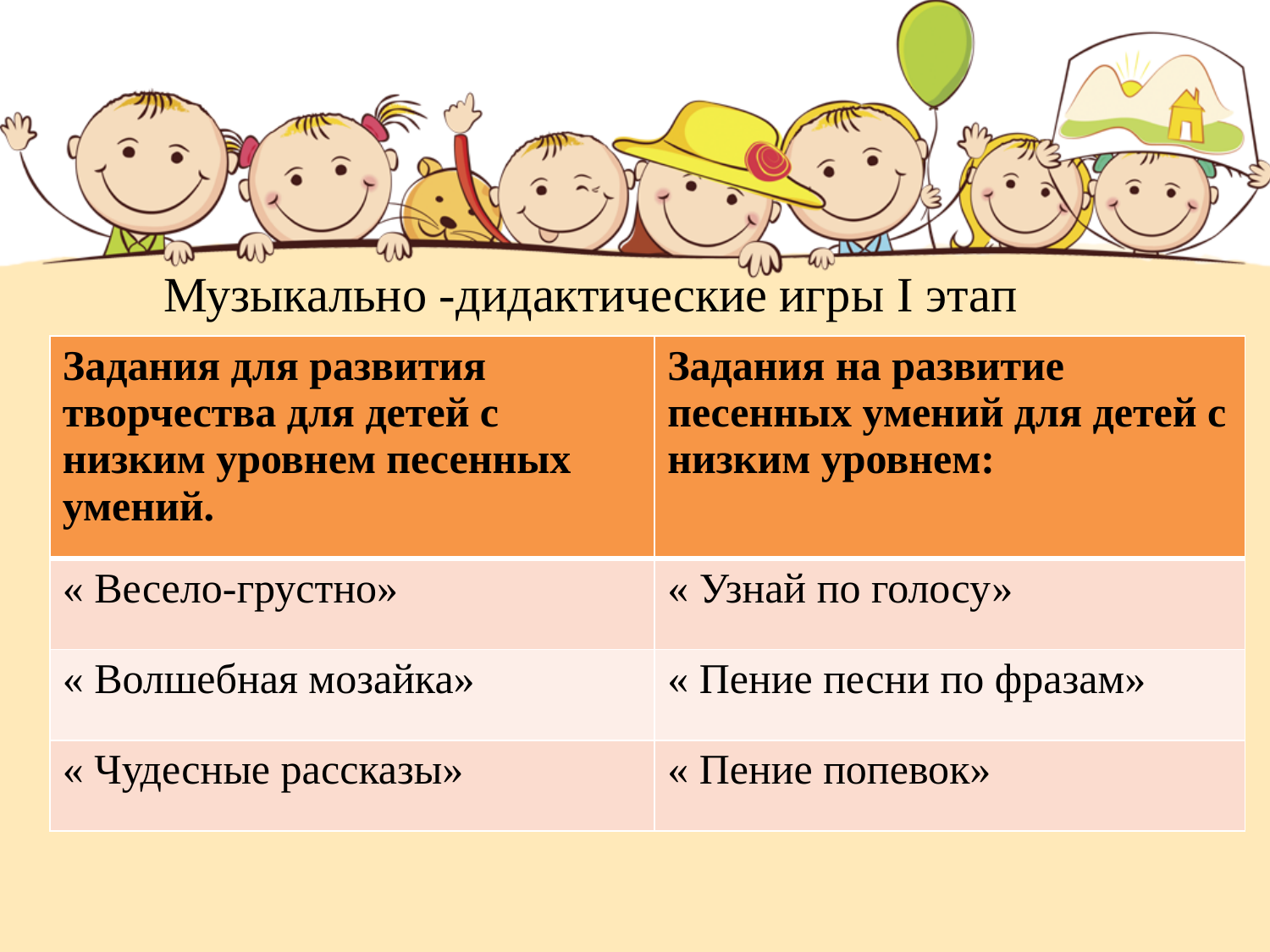

Музыкально -дидактические игры I этап

| Задания для развития творчества для детей с низким уровнем песенных умений. | Задания на развитие песенных умений для детей с низким уровнем: |
| --- | --- |
| « Весело-грустно» | « Узнай по голосу» |
| « Волшебная мозайка» | « Пение песни по фразам» |
| « Чудесные рассказы» | « Пение попевок» |